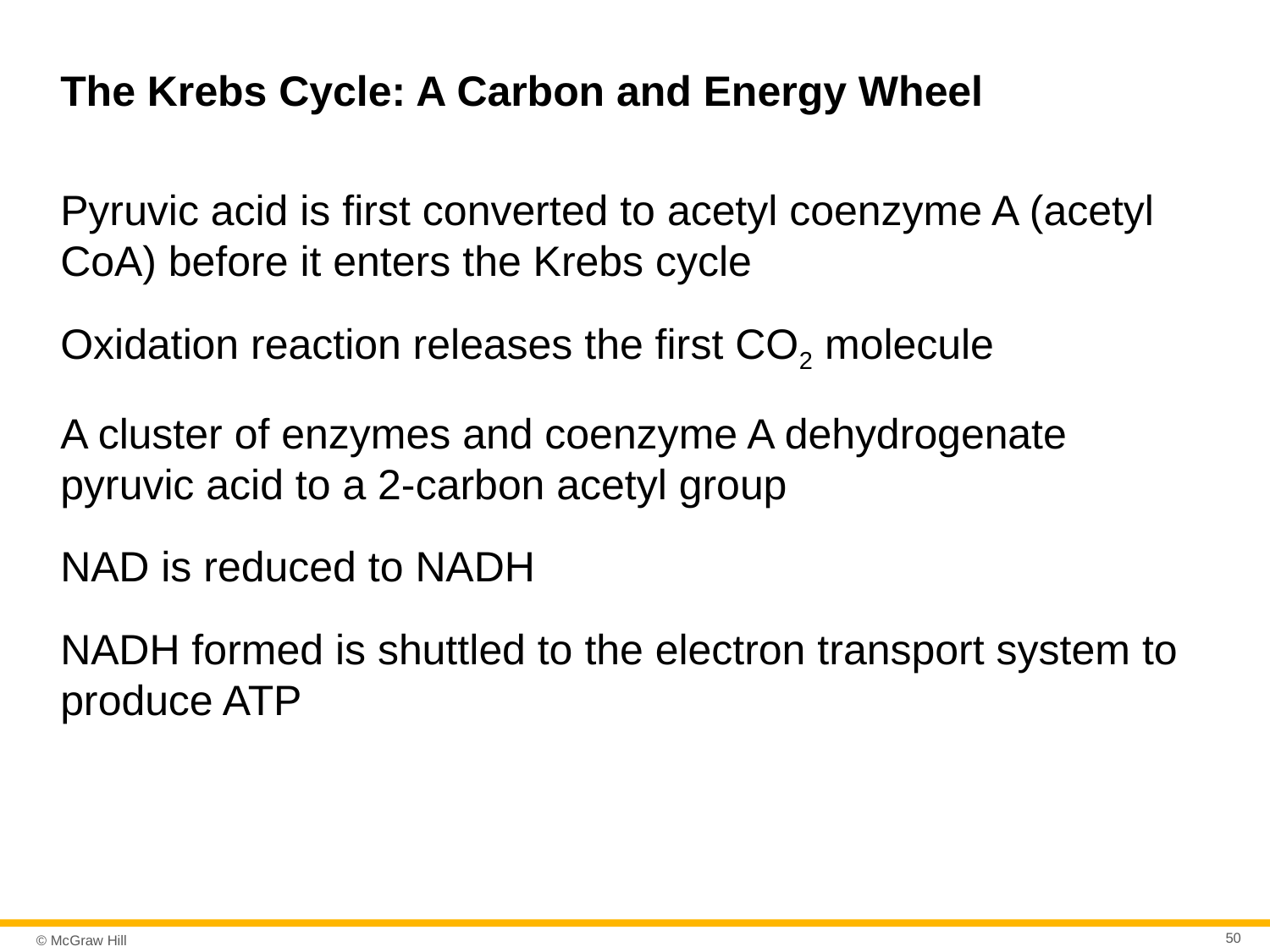

# The Krebs Cycle: A Carbon and Energy Wheel
Pyruvic acid is first converted to acetyl coenzyme A (acetyl CoA) before it enters the Krebs cycle
Oxidation reaction releases the first CO2 molecule
A cluster of enzymes and coenzyme A dehydrogenate pyruvic acid to a 2-carbon acetyl group
NAD is reduced to NADH
NADH formed is shuttled to the electron transport system to produce ATP